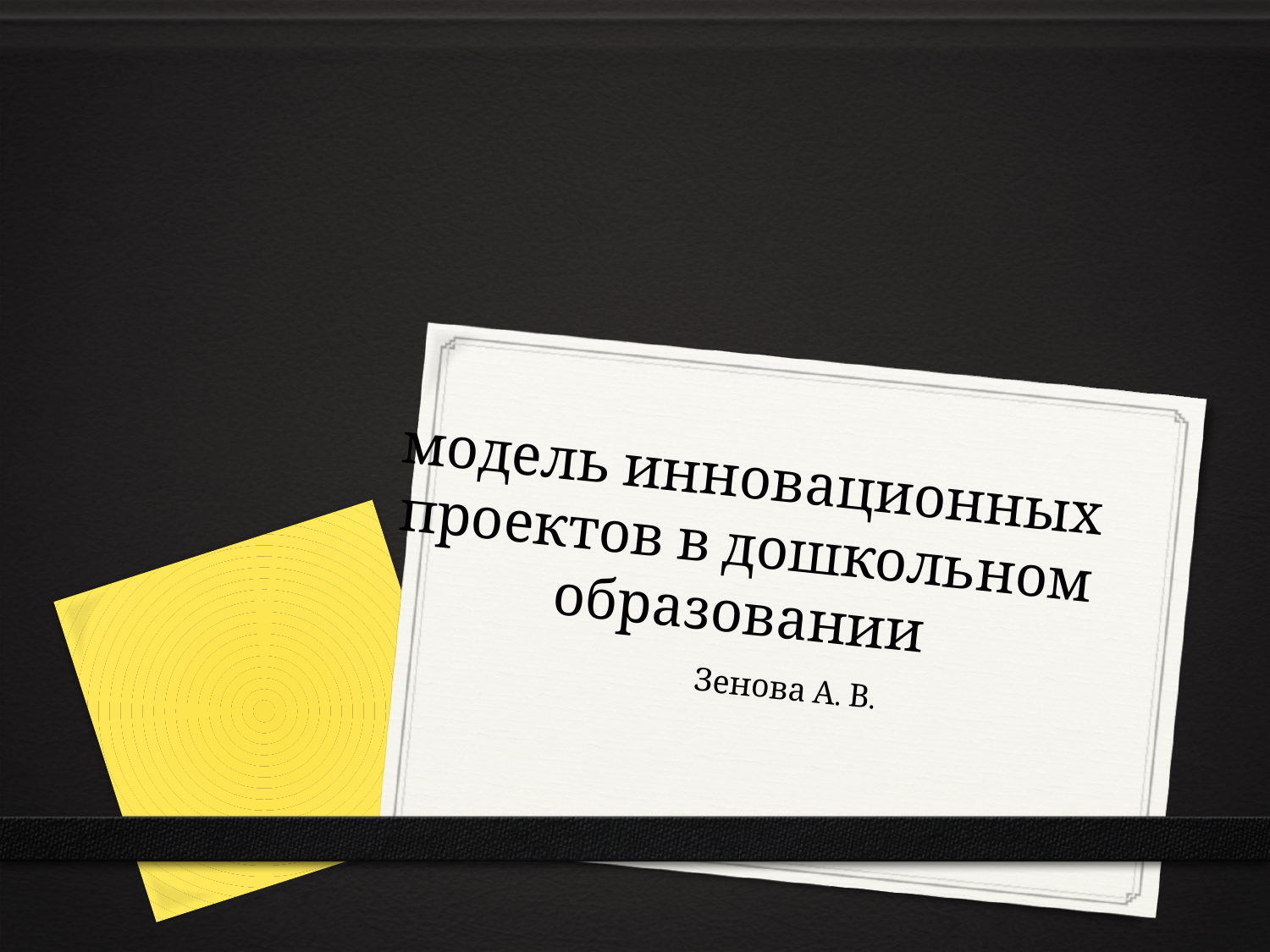

# модель инновационных проектов в дошкольном образовании
Зенова А. В.